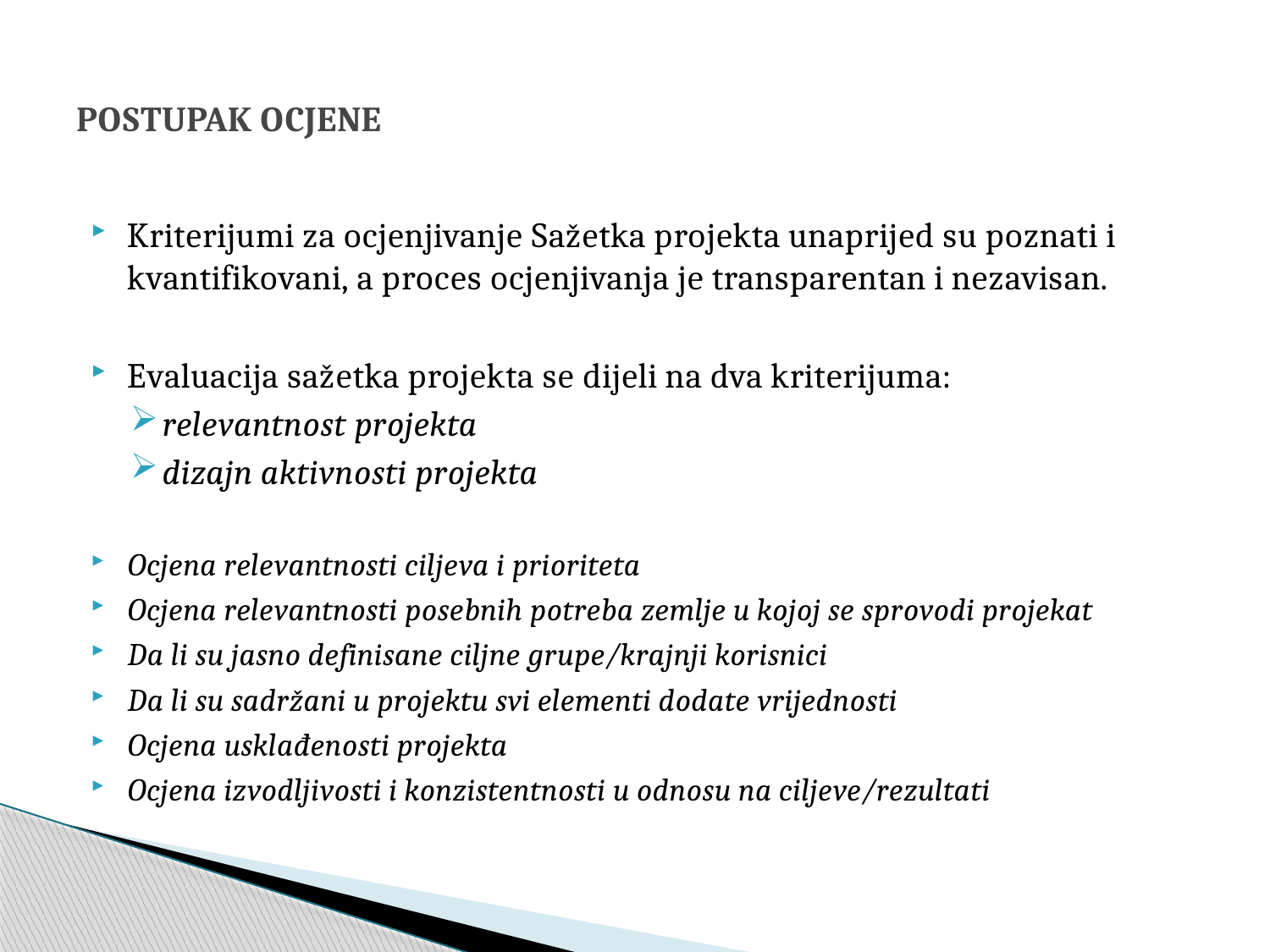

# POSTUPAK OCJENE
Kriterijumi za ocjenjivanje Sažetka projekta unaprijed su poznati i kvantifikovani, a proces ocjenjivanja je transparentan i nezavisan.

Evaluacija sažetka projekta se dijeli na dva kriterijuma:
relevantnost projekta
dizajn aktivnosti projekta

Ocjena relevantnosti ciljeva i prioriteta
Ocjena relevantnosti posebnih potreba zemlje u kojoj se sprovodi projekat
Da li su jasno definisane ciljne grupe/krajnji korisnici
Da li su sadržani u projektu svi elementi dodate vrijednosti
Ocjena usklađenosti projekta
Ocjena izvodljivosti i konzistentnosti u odnosu na ciljeve/rezultati